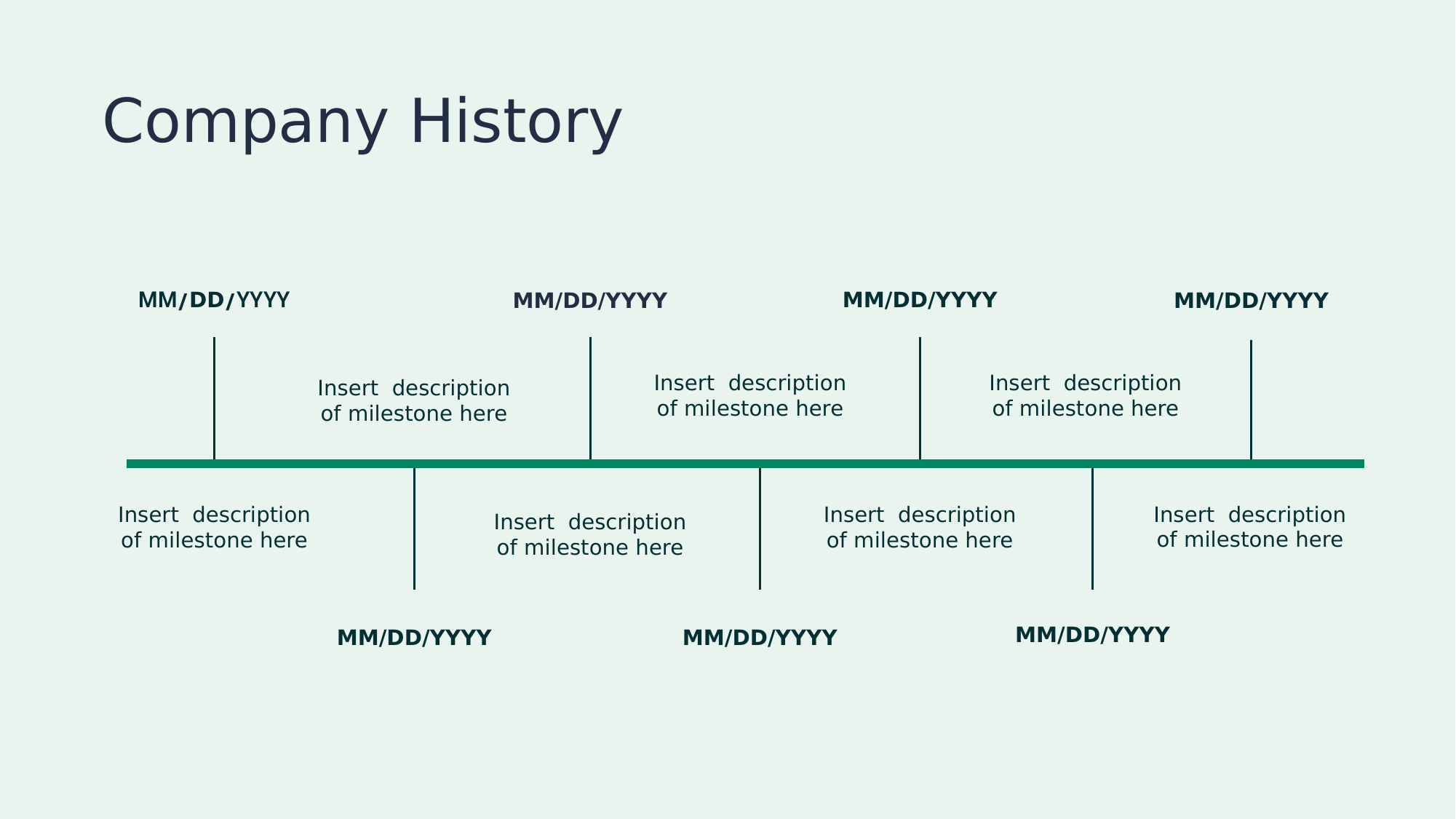

# Company History
MM/DD/YYYY
MM/DD/YYYY
MM/DD/YYYY
MM/DD/YYYY
Insert  description of milestone here
Insert  description of milestone here
Insert  description of milestone here
Insert  description of milestone here
Insert  description of milestone here
Insert  description of milestone here
Insert  description of milestone here
MM/DD/YYYY
MM/DD/YYYY
MM/DD/YYYY